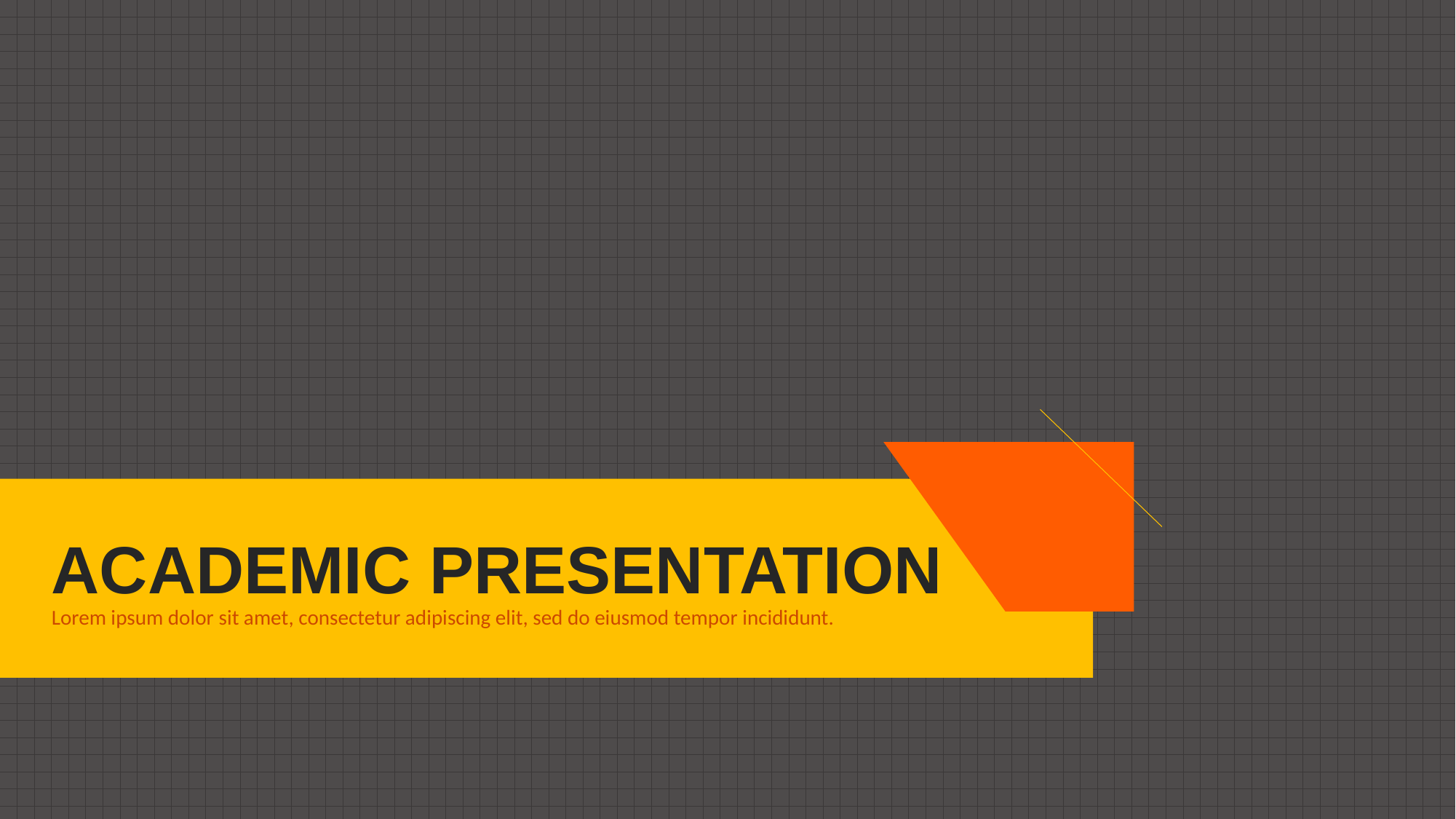

ACADEMIC PRESENTATION
Lorem ipsum dolor sit amet, consectetur adipiscing elit, sed do eiusmod tempor incididunt.